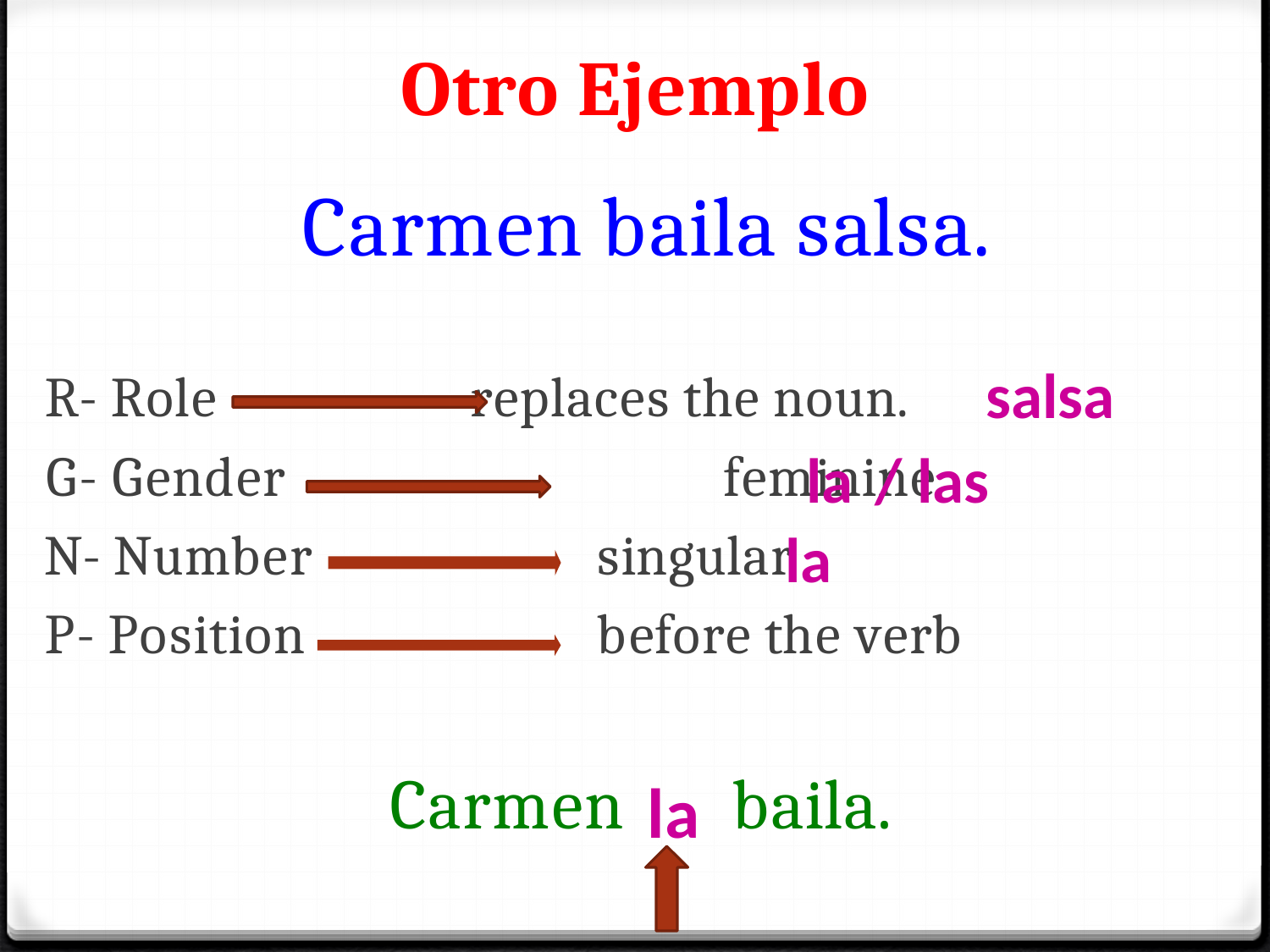

Otro Ejemplo
Carmen baila salsa.

R- Role                 	 replaces the noun.
G- Gender                		 feminine
N- Number                	 singular
P- Position                	 before the verb

Carmen       baila.

salsa

la
/ las

la

la